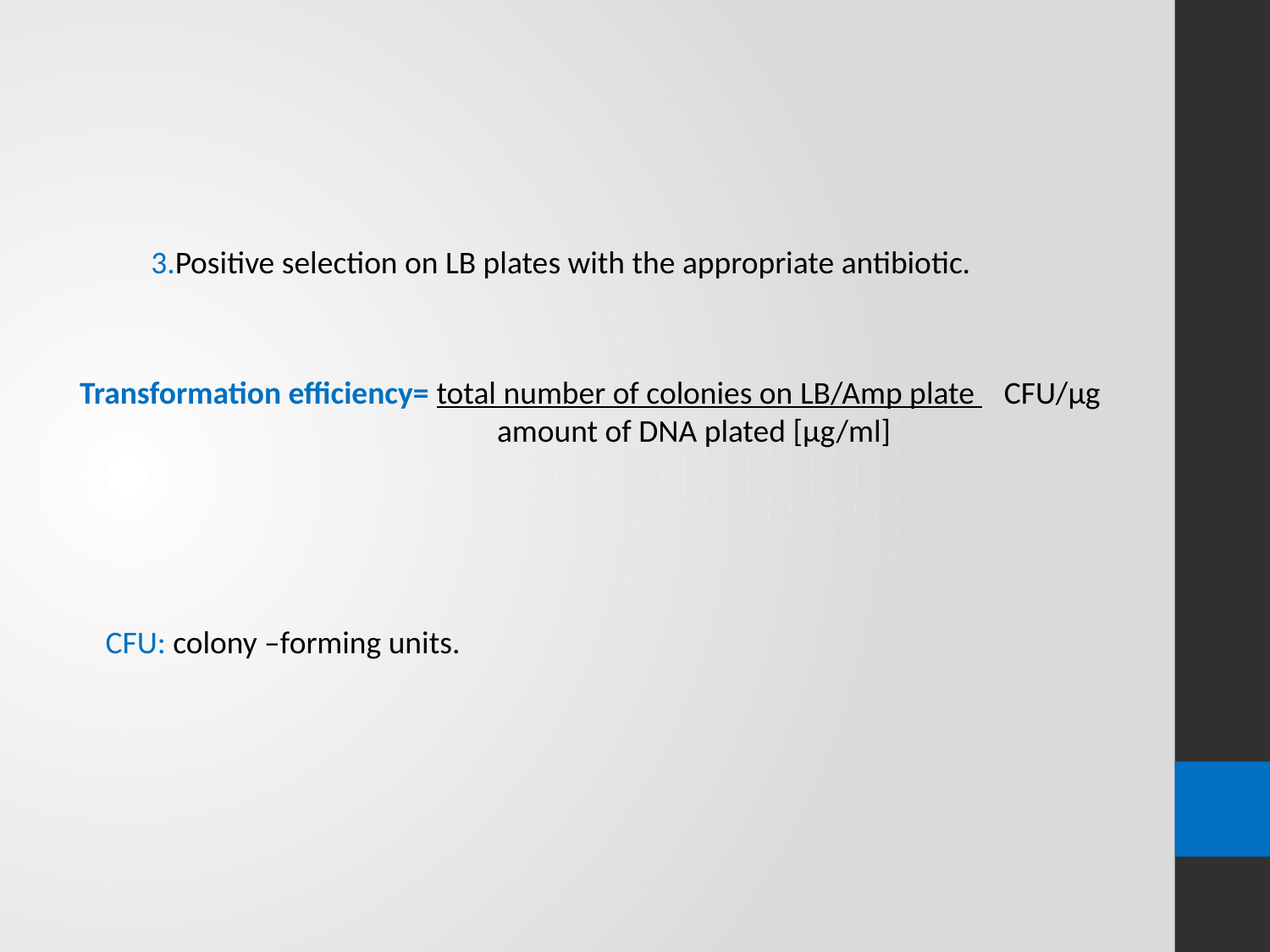

3.Positive selection on LB plates with the appropriate antibiotic.
Transformation efficiency= total number of colonies on LB/Amp plate    CFU/µg
                                                          amount of DNA plated [µg/ml]
CFU: colony –forming units.